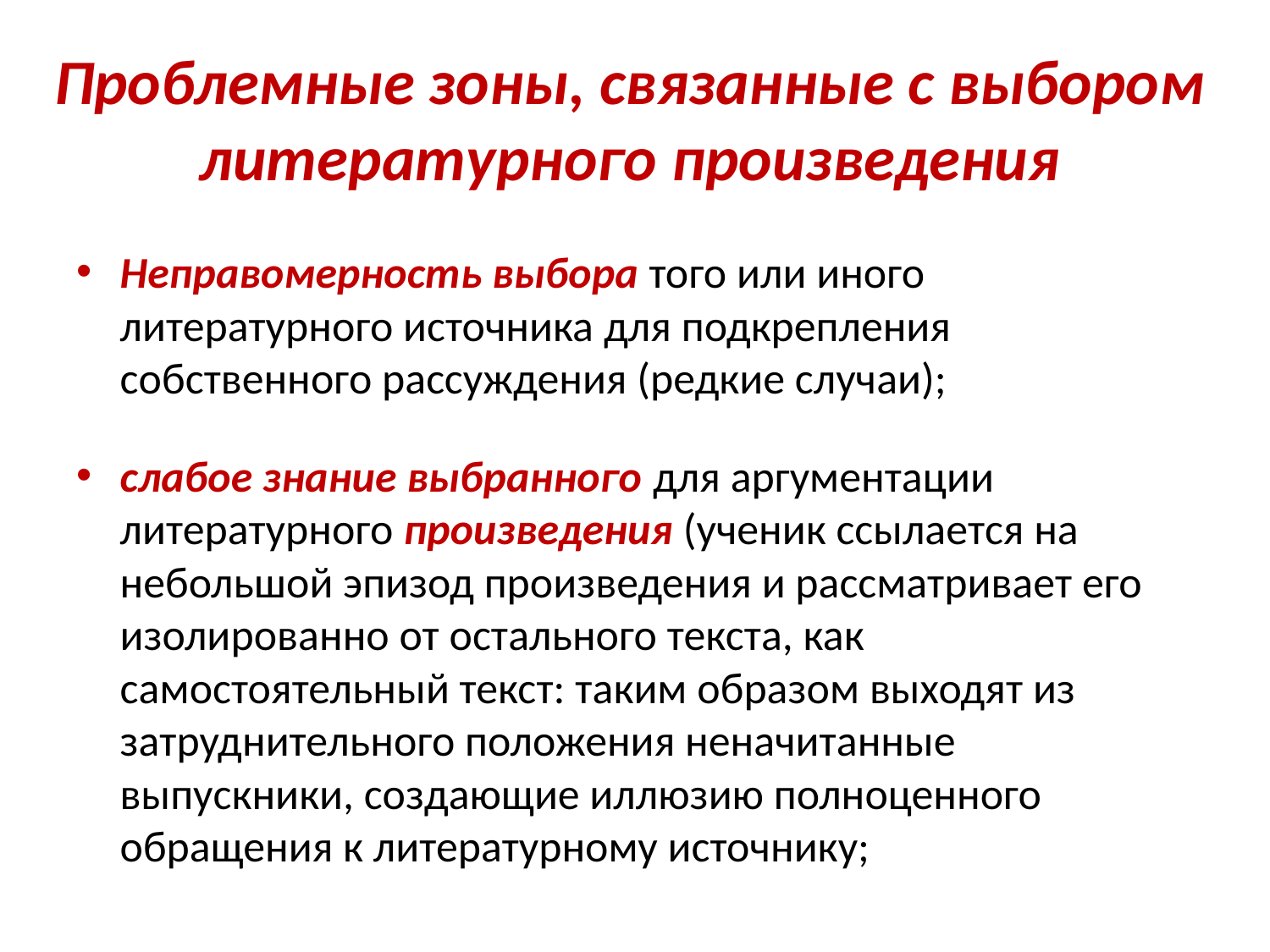

# Проблемные зоны, связанные с выбором литературного произведения
Неправомерность выбора того или иного литературного источника для подкрепления собственного рассуждения (редкие случаи);

слабое знание выбранного для аргументации литературного произведения (ученик ссылается на небольшой эпизод произведения и рассматривает его изолированно от остального текста, как самостоятельный текст: таким образом выходят из затруднительного положения неначитанные выпускники, создающие иллюзию полноценного обращения к литературному источнику;